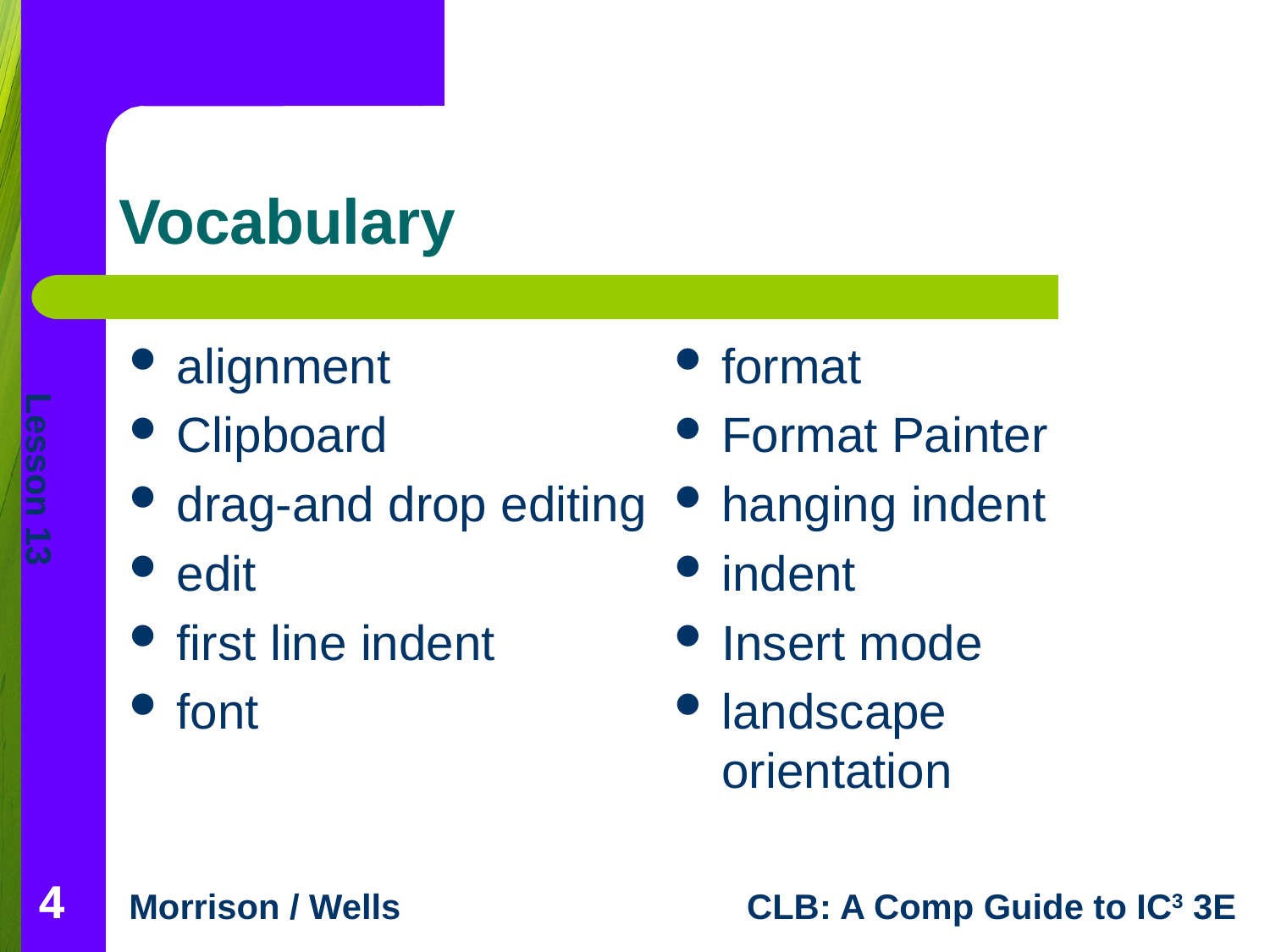

# Vocabulary
alignment
Clipboard
drag-and drop editing
edit
first line indent
font

format
Format Painter
hanging indent
indent
Insert mode
landscape orientation
4
4
4